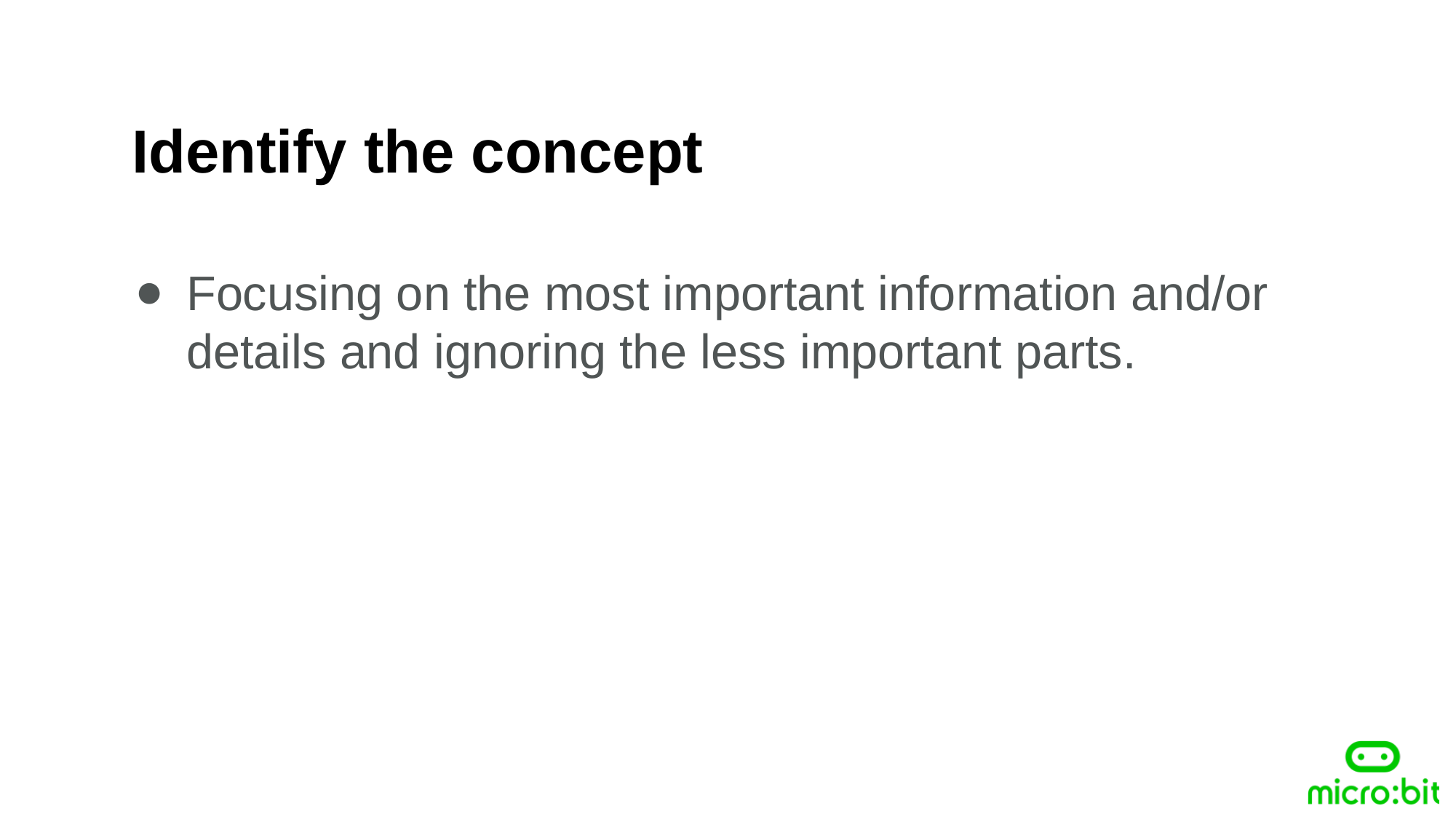

Identify the concept

Focusing on the most important information and/or details and ignoring the less important parts.